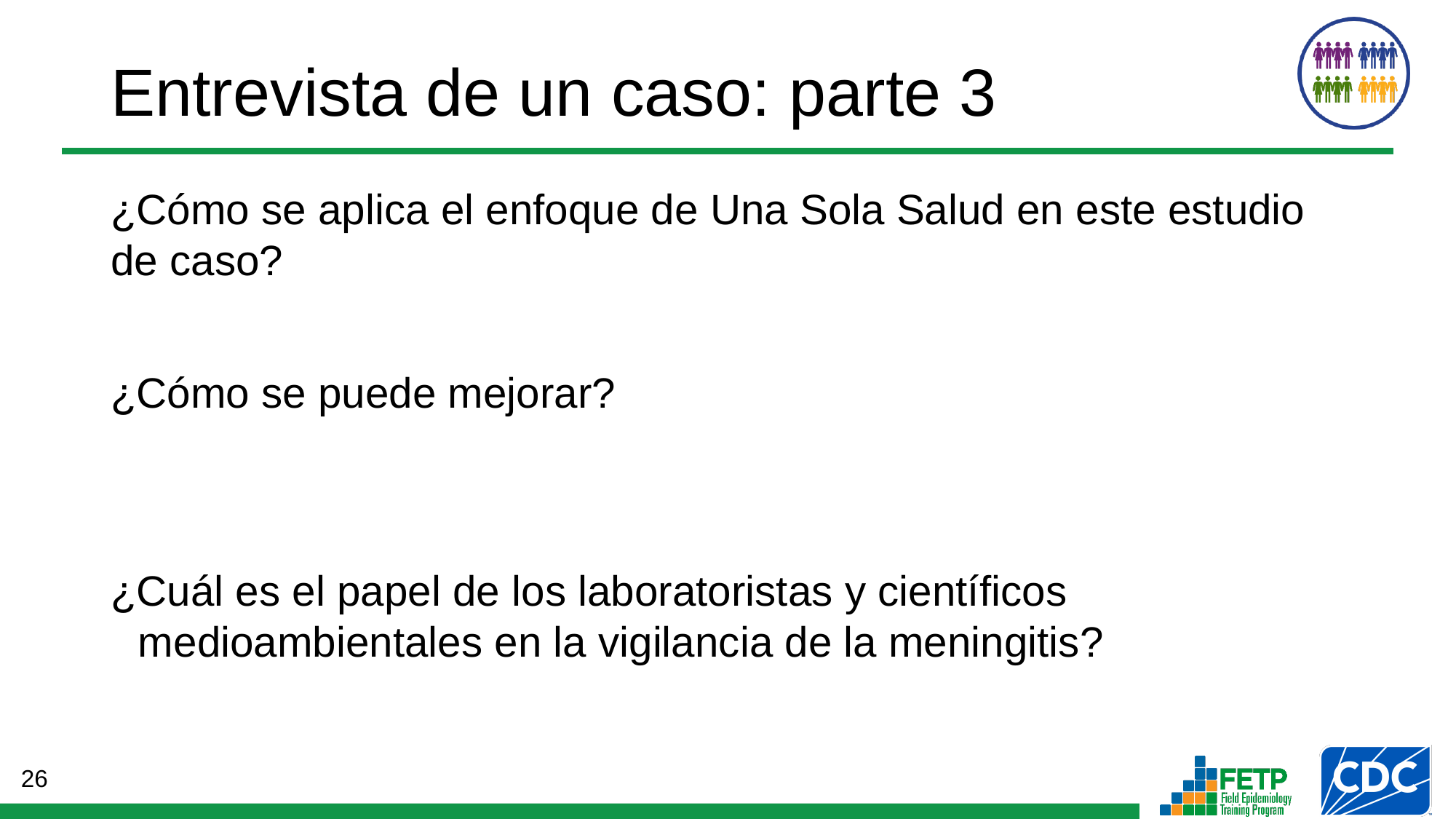

# Entrevista de un caso: parte 3
¿Cómo se aplica el enfoque de Una Sola Salud en este estudio de caso?

¿Cómo se puede mejorar?

¿Cuál es el papel de los laboratoristas y científicos medioambientales en la vigilancia de la meningitis?